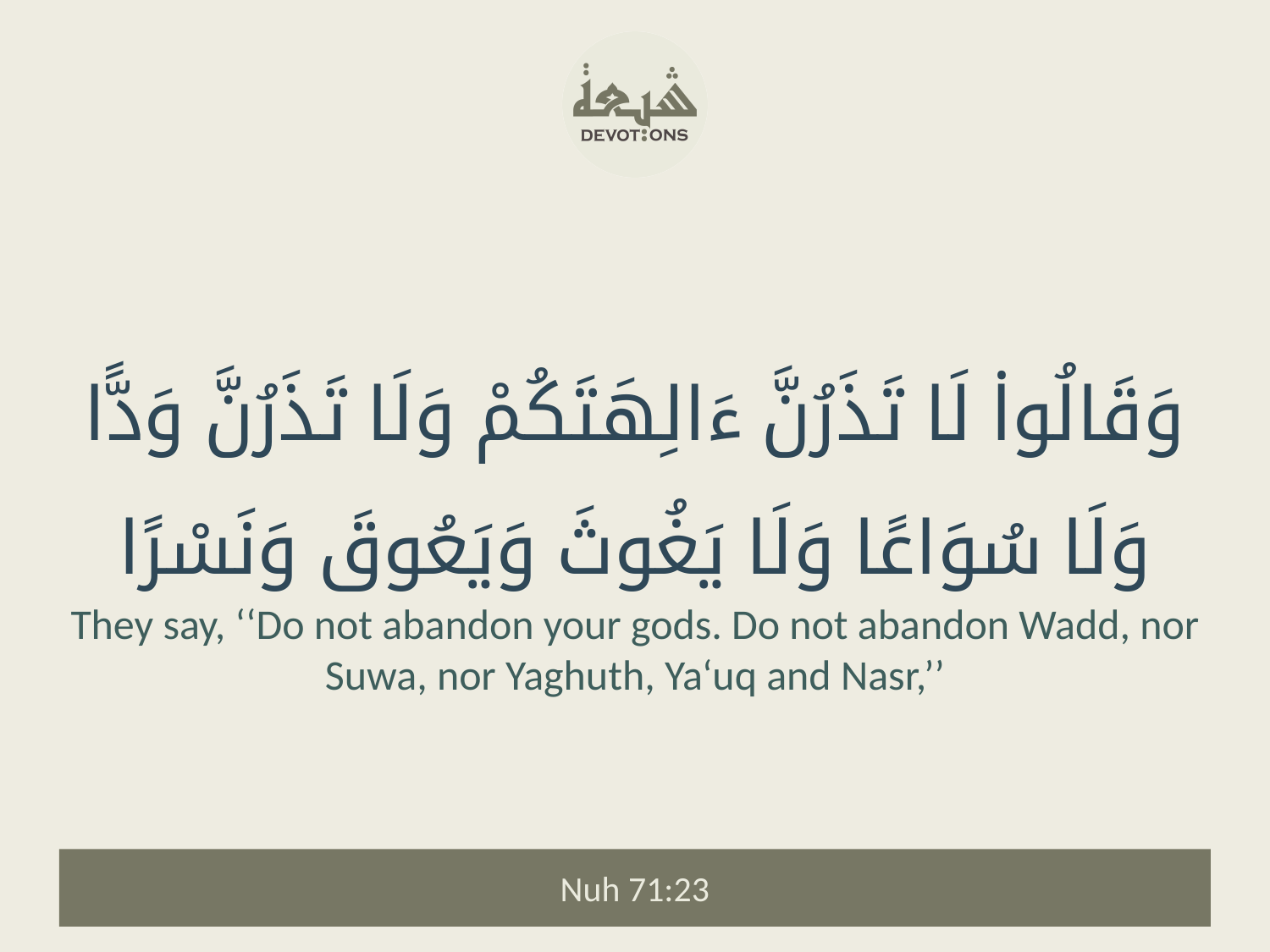

وَقَالُوا۟ لَا تَذَرُنَّ ءَالِهَتَكُمْ وَلَا تَذَرُنَّ وَدًّا وَلَا سُوَاعًا وَلَا يَغُوثَ وَيَعُوقَ وَنَسْرًا
They say, ‘‘Do not abandon your gods. Do not abandon Wadd, nor Suwa, nor Yaghuth, Ya‘uq and Nasr,’’
Nuh 71:23